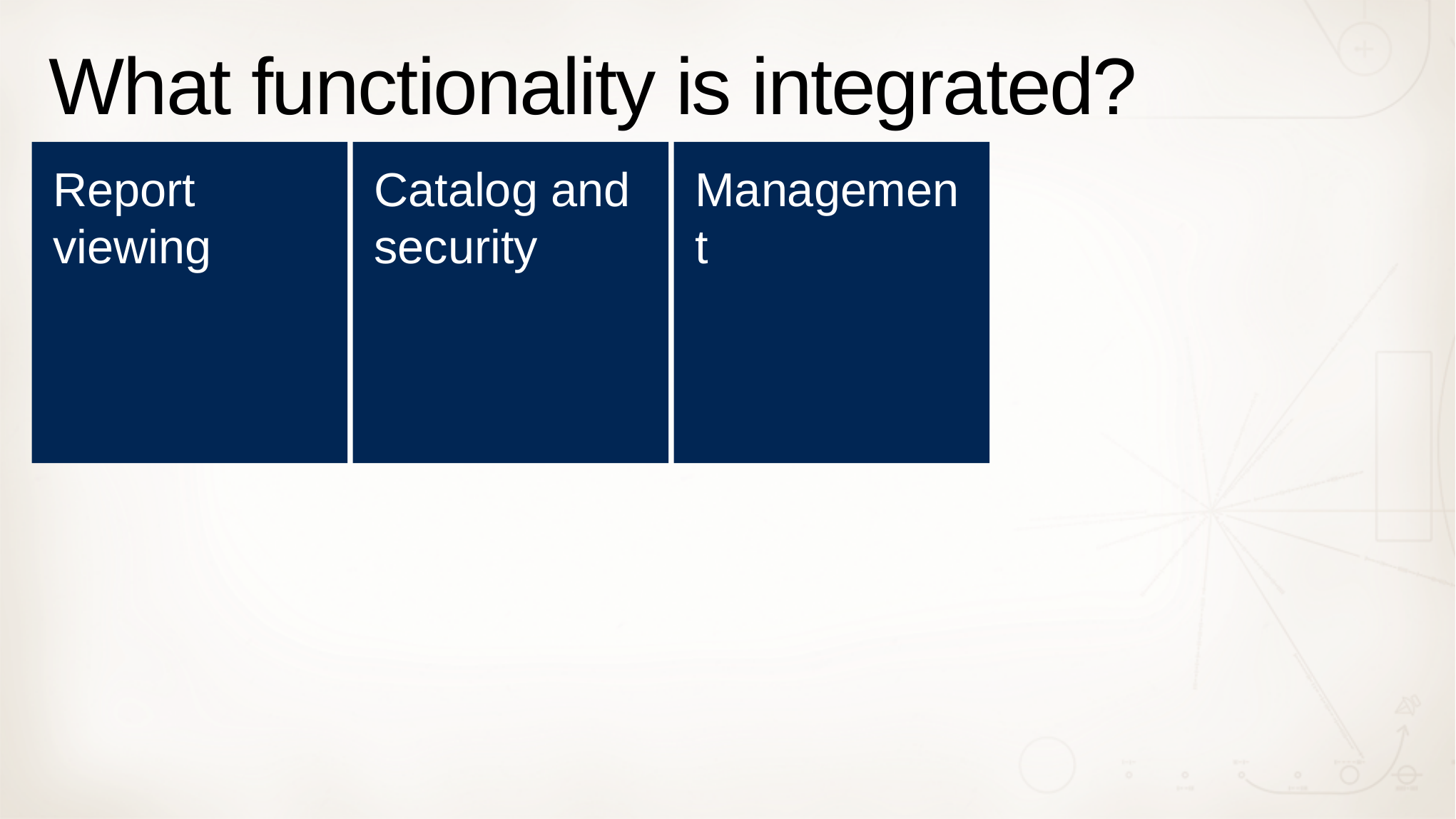

# What functionality is integrated?
Report viewing

Catalog and security

Management